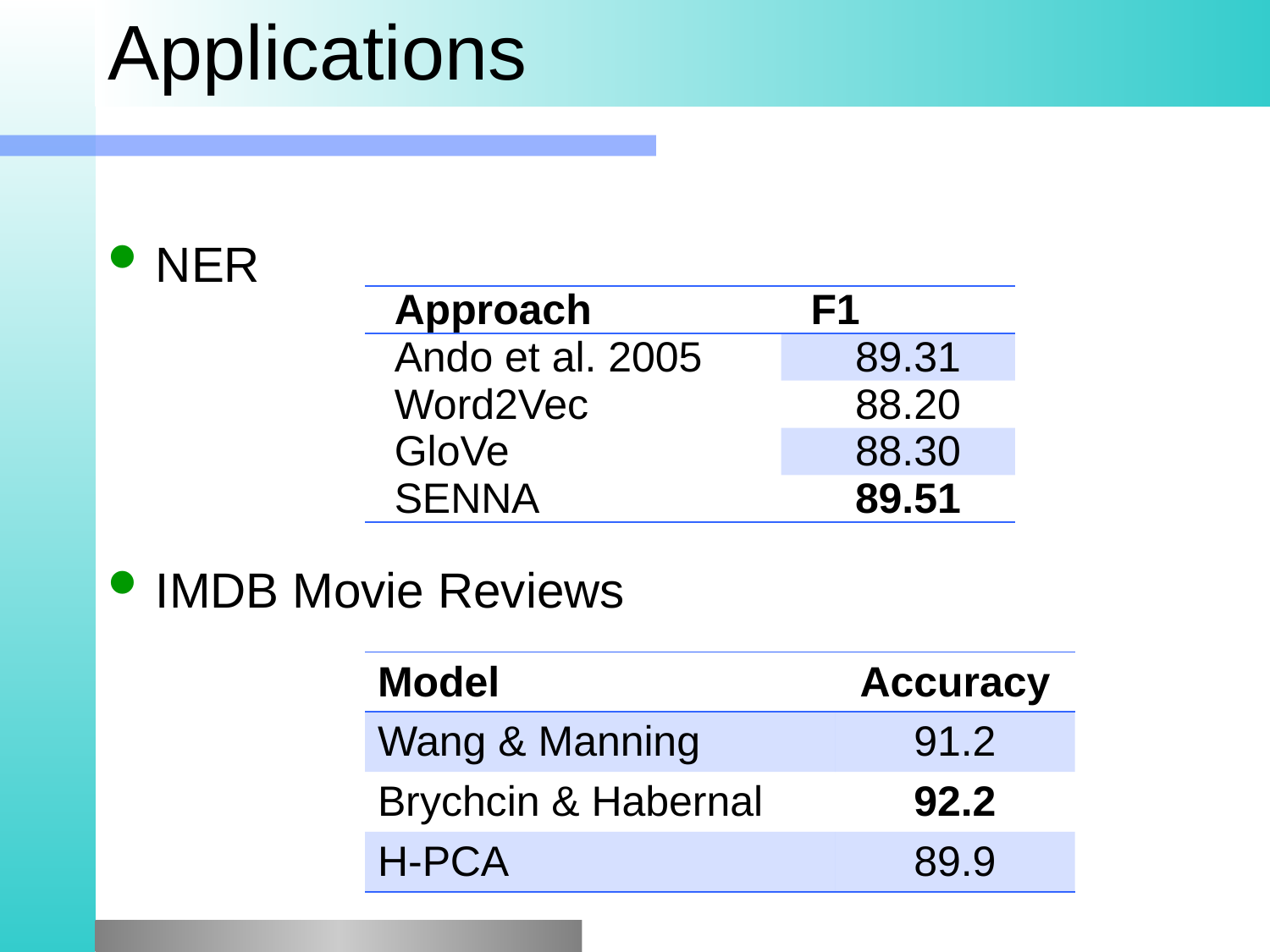

# Applications
NER

IMDB Movie Reviews
| Approach | F1 |
| --- | --- |
| Ando et al. 2005 | 89.31 |
| Word2Vec | 88.20 |
| GloVe | 88.30 |
| SENNA | 89.51 |
| Model | Accuracy |
| --- | --- |
| Wang & Manning | 91.2 |
| Brychcin & Habernal | 92.2 |
| H-PCA | 89.9 |